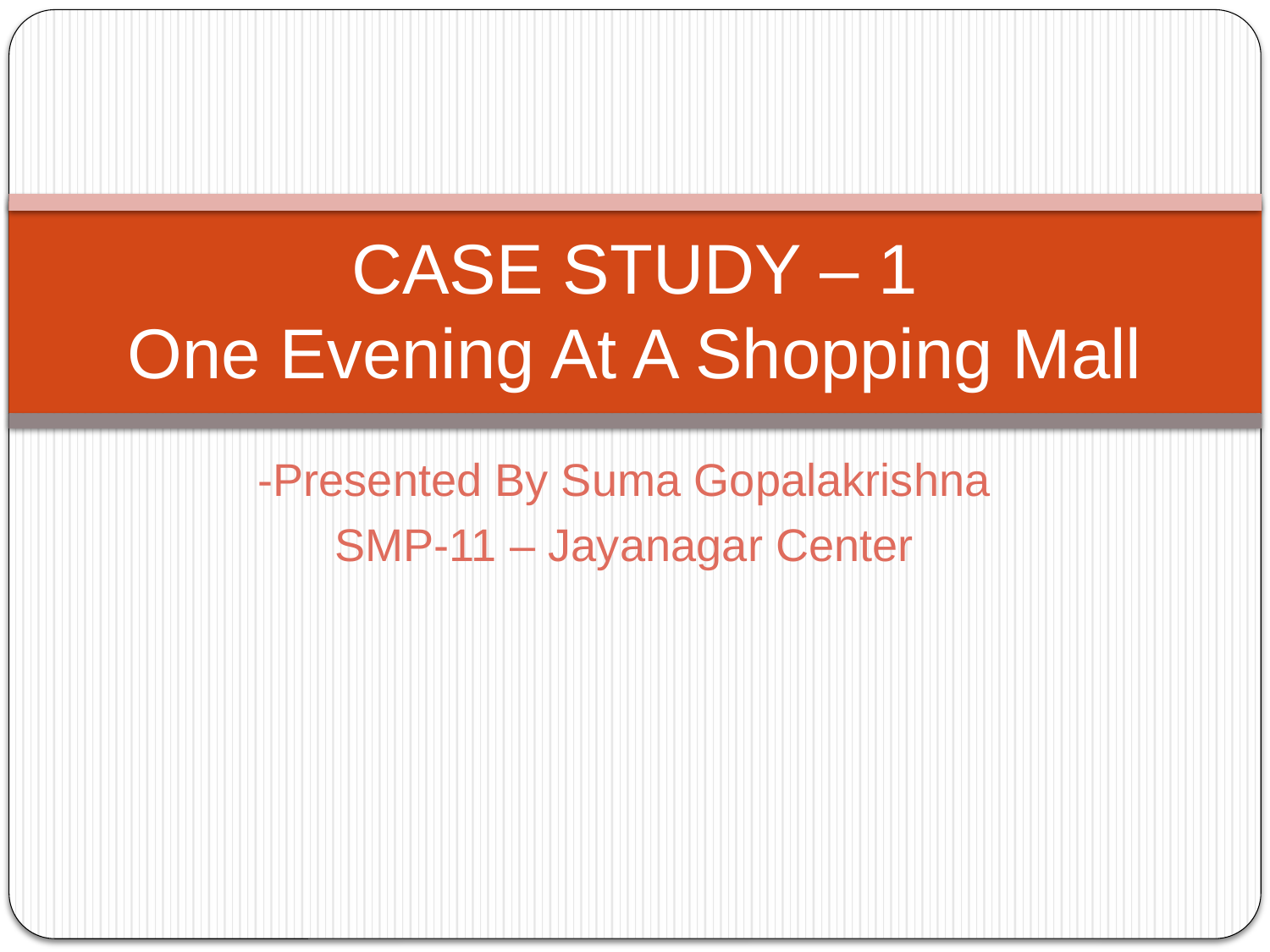

# CASE STUDY – 1 One Evening At A Shopping Mall
-Presented By Suma Gopalakrishna
SMP-11 – Jayanagar Center